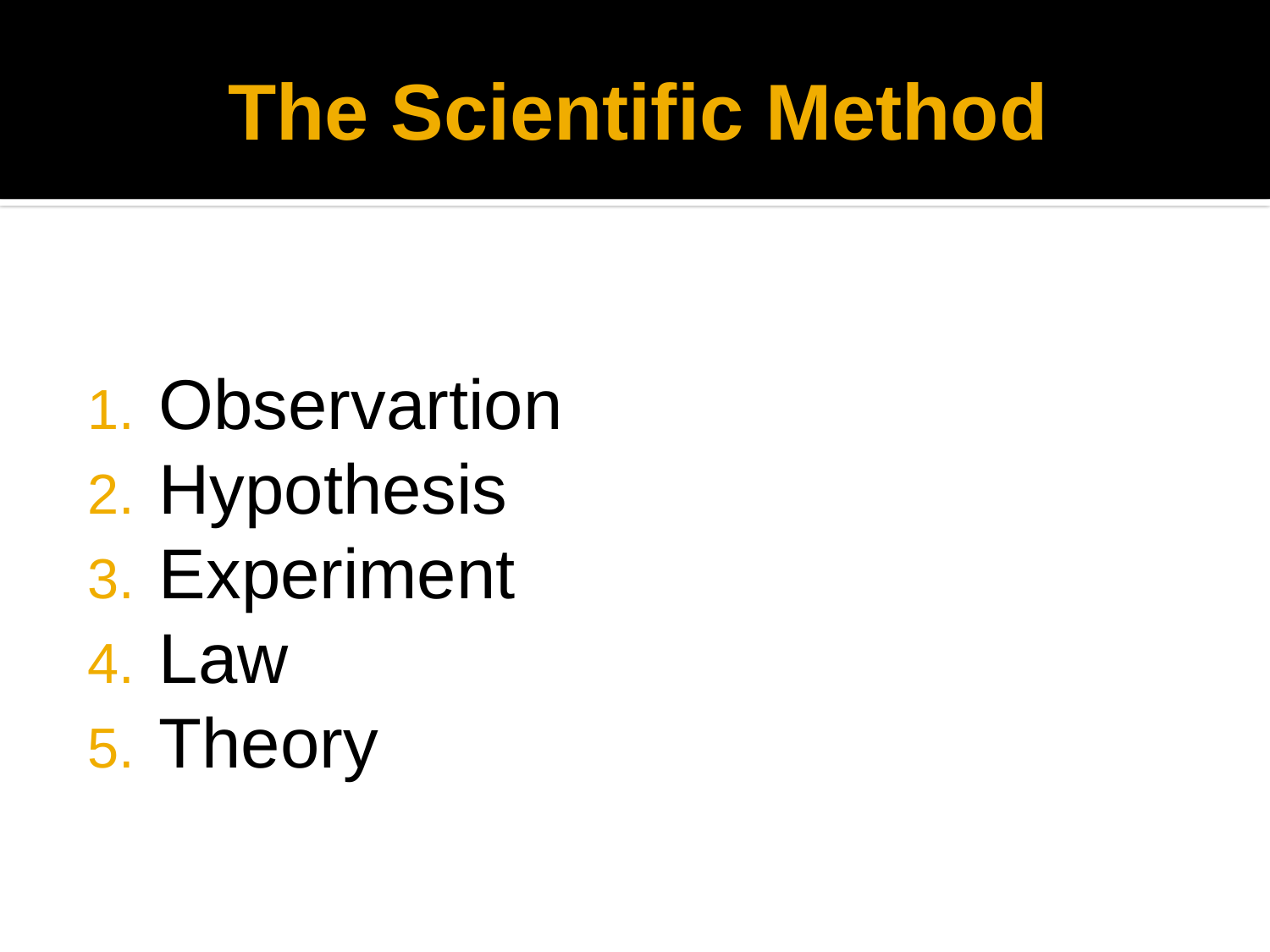

# The Scientific Method
Observartion
Hypothesis
Experiment
Law
Theory